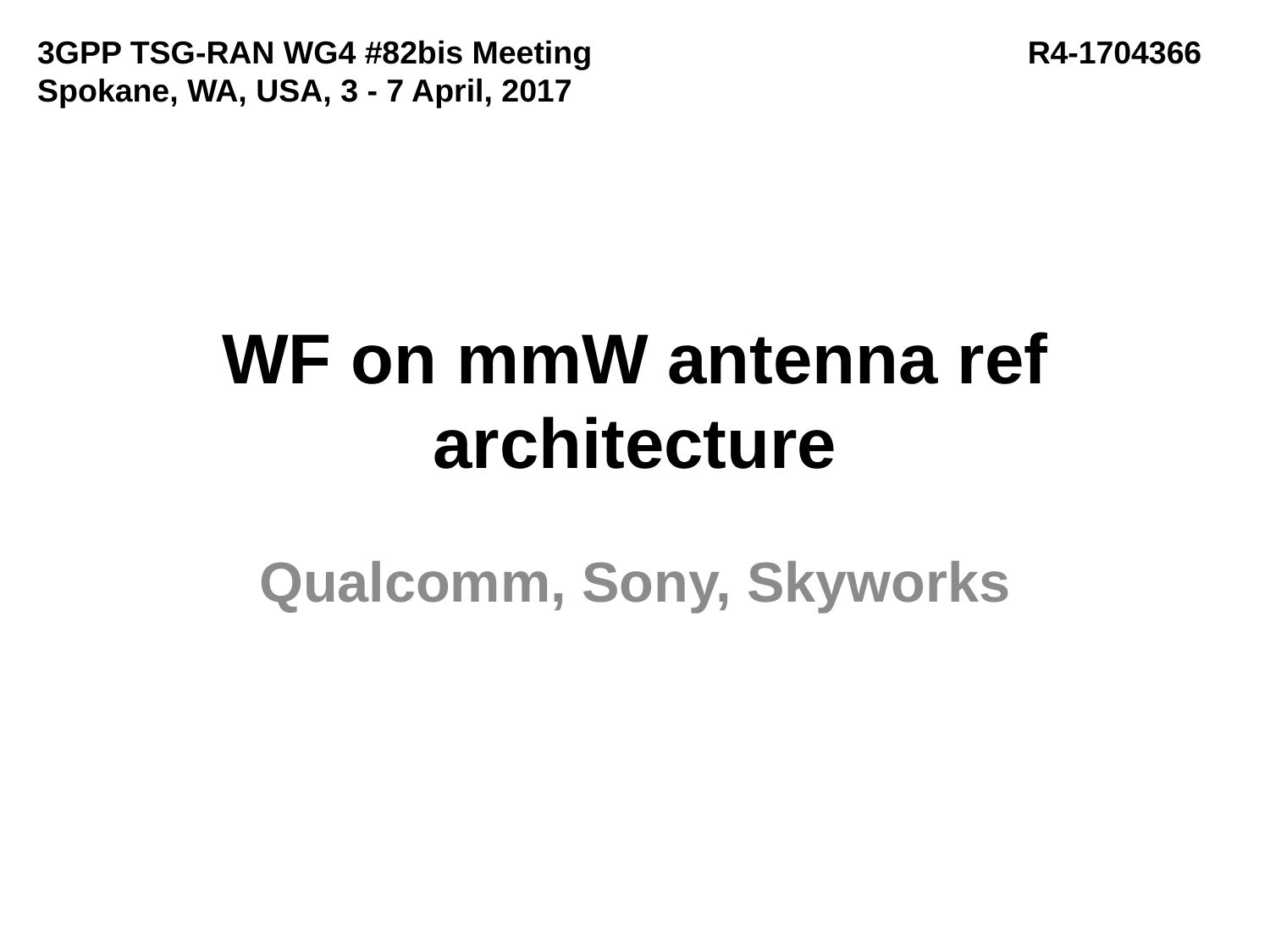

3GPP TSG-RAN WG4 #82bis Meeting				 Spokane, WA, USA, 3 - 7 April, 2017
R4-1704366
# WF on mmW antenna ref architecture
Qualcomm, Sony, Skyworks